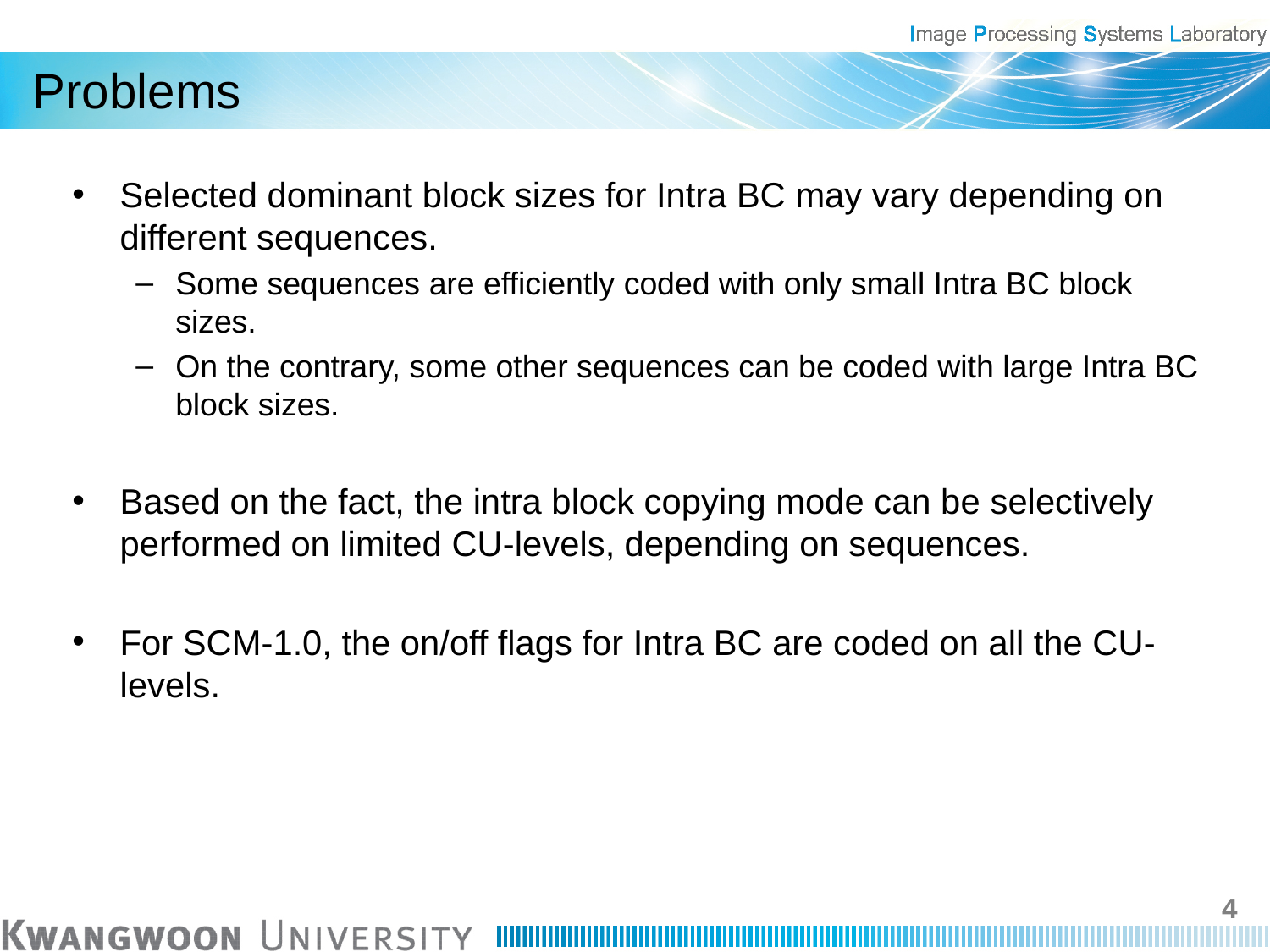

# Problems
Selected dominant block sizes for Intra BC may vary depending on different sequences.
Some sequences are efficiently coded with only small Intra BC block sizes.
On the contrary, some other sequences can be coded with large Intra BC block sizes.

Based on the fact, the intra block copying mode can be selectively performed on limited CU-levels, depending on sequences.

For SCM-1.0, the on/off flags for Intra BC are coded on all the CU-levels.

4